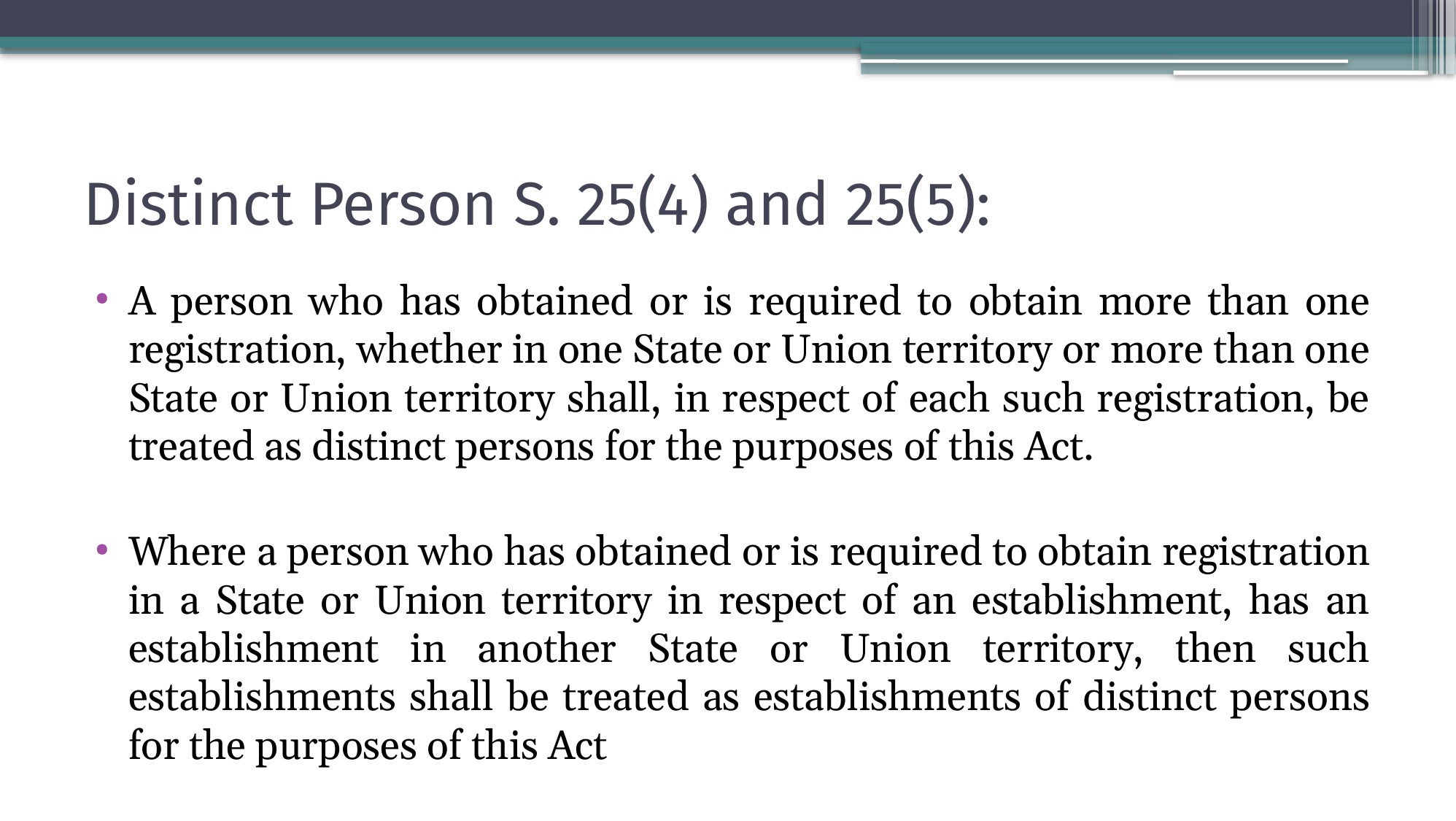

# Distinct Person S. 25(4) and 25(5):
A person who has obtained or is required to obtain more than one registration, whether in one State or Union territory or more than one State or Union territory shall, in respect of each such registration, be treated as distinct persons for the purposes of this Act.

Where a person who has obtained or is required to obtain registration in a State or Union territory in respect of an establishment, has an establishment in another State or Union territory, then such establishments shall be treated as establishments of distinct persons for the purposes of this Act